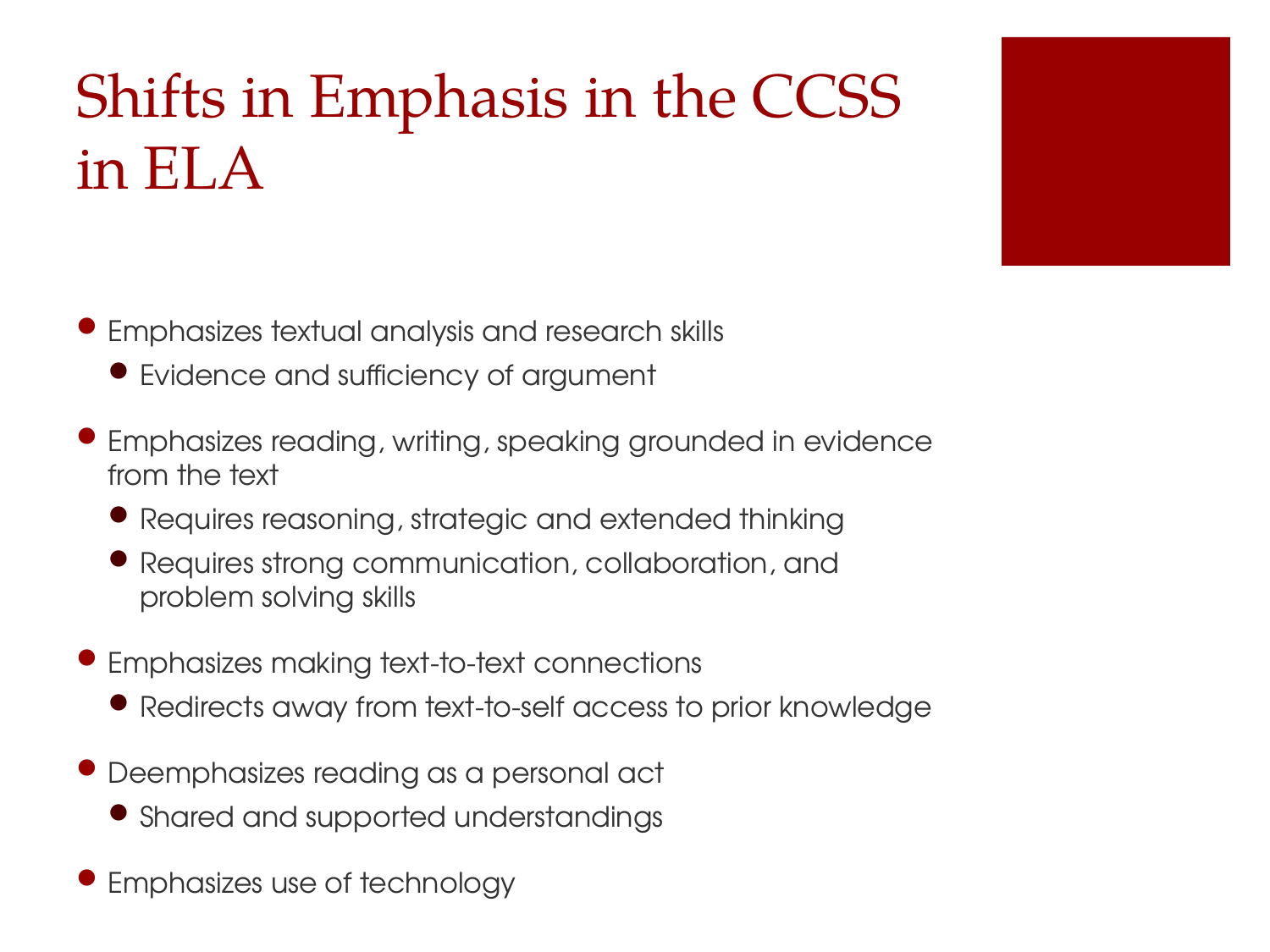

# Shifts in Emphasis in the CCSS in ELA
Emphasizes textual analysis and research skills
Evidence and sufficiency of argument
Emphasizes reading, writing, speaking grounded in evidence from the text
Requires reasoning, strategic and extended thinking
Requires strong communication, collaboration, and problem solving skills
Emphasizes making text-to-text connections
Redirects away from text-to-self access to prior knowledge
Deemphasizes reading as a personal act
Shared and supported understandings
Emphasizes use of technology